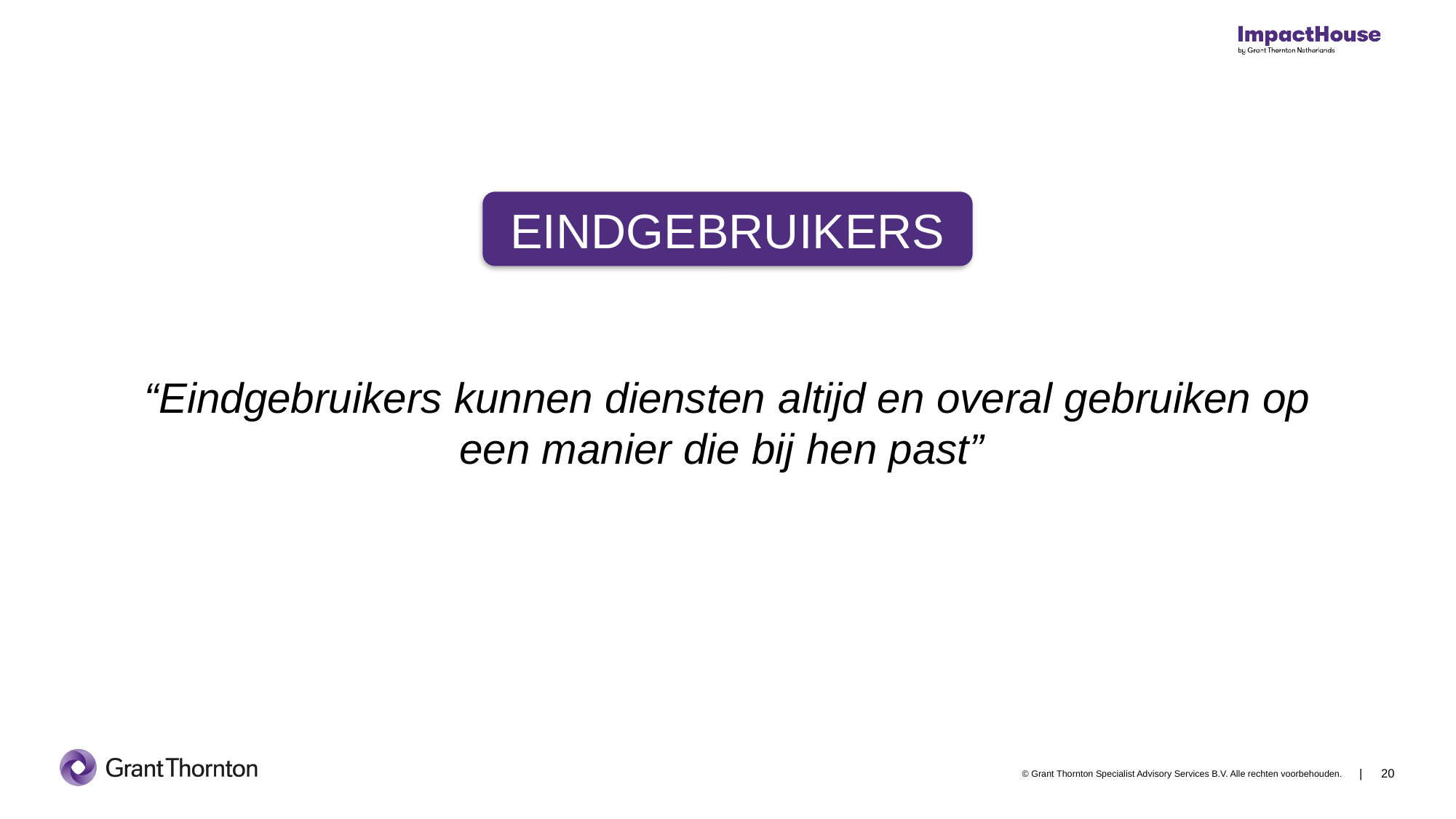

EINDGEBRUIKERS
“Eindgebruikers kunnen diensten altijd en overal gebruiken op een manier die bij hen past”
20
20